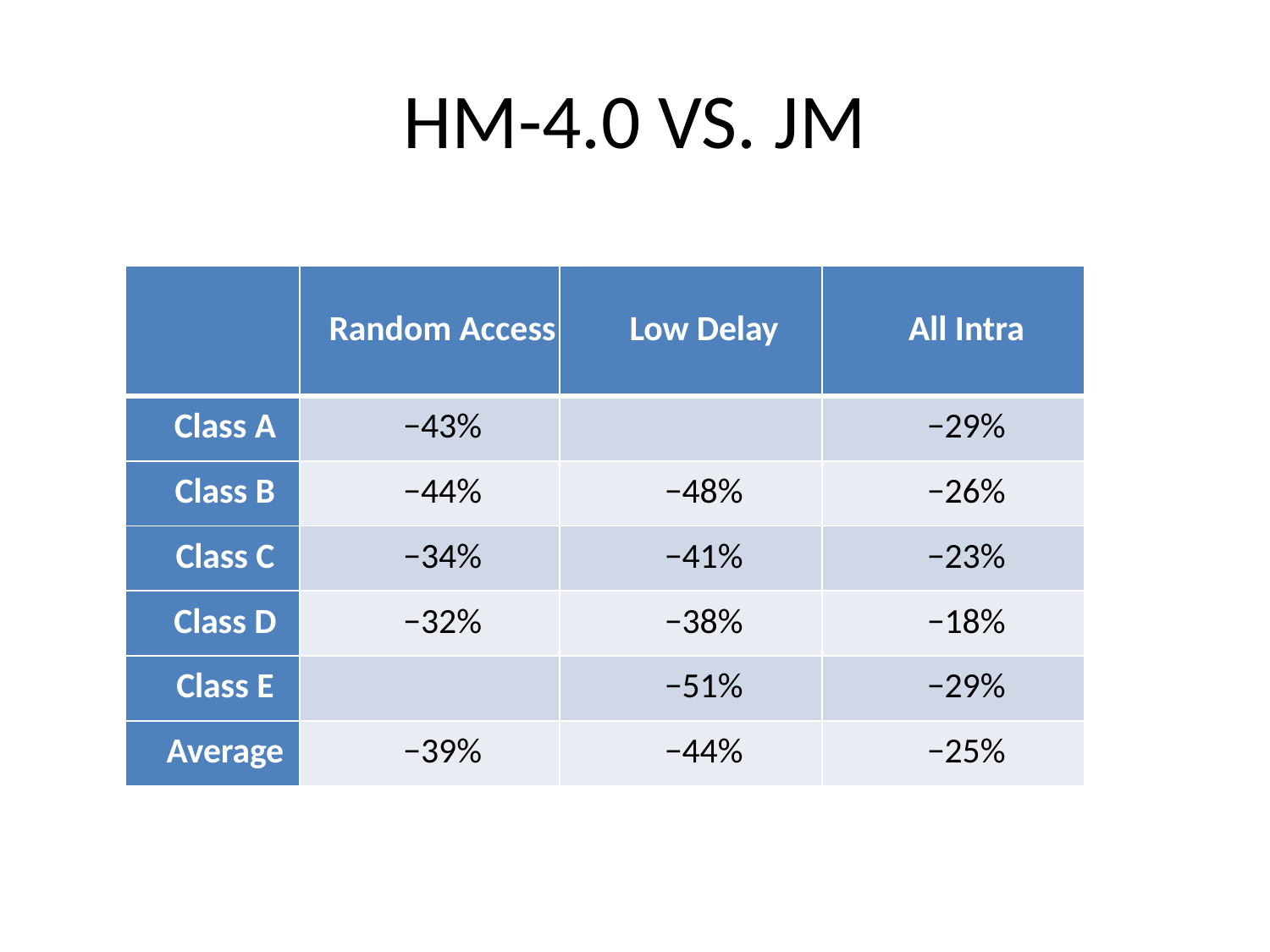

# HM-4.0 VS. JM
|  | Random Access | Low Delay | All Intra |
| --- | --- | --- | --- |
| Class A | −43% |  | −29% |
| Class B | −44% | −48% | −26% |
| Class C | −34% | −41% | −23% |
| Class D | −32% | −38% | −18% |
| Class E |  | −51% | −29% |
| Average | −39% | −44% | −25% |